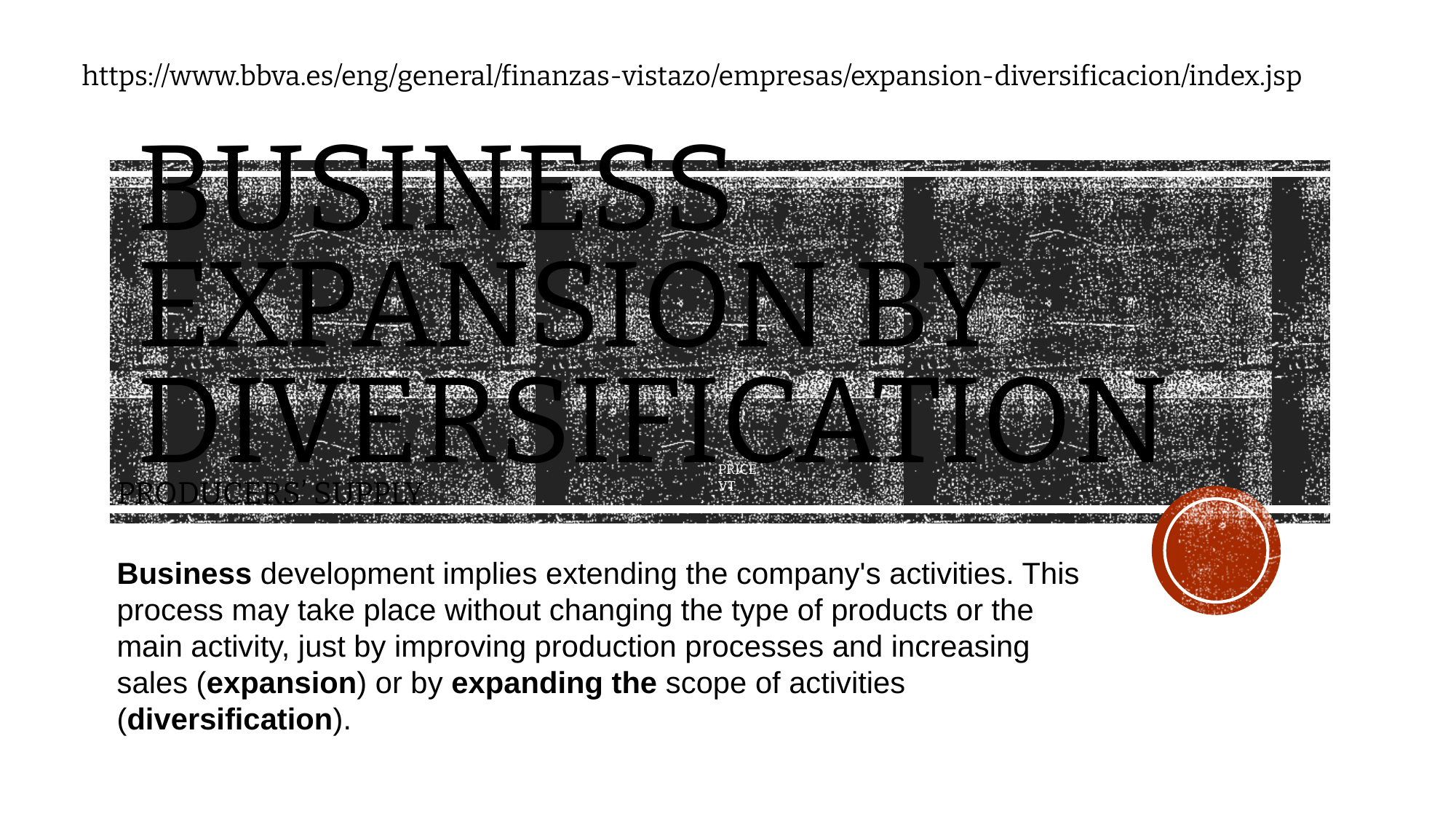

https://www.bbva.es/eng/general/finanzas-vistazo/empresas/expansion-diversificacion/index.jsp
# Business expansion by diversification
PRICE
VT
PRODUCERS’ SUPPLY
Business development implies extending the company's activities. This process may take place without changing the type of products or the main activity, just by improving production processes and increasing sales (expansion) or by expanding the scope of activities (diversification).
Quantity
K. Shells